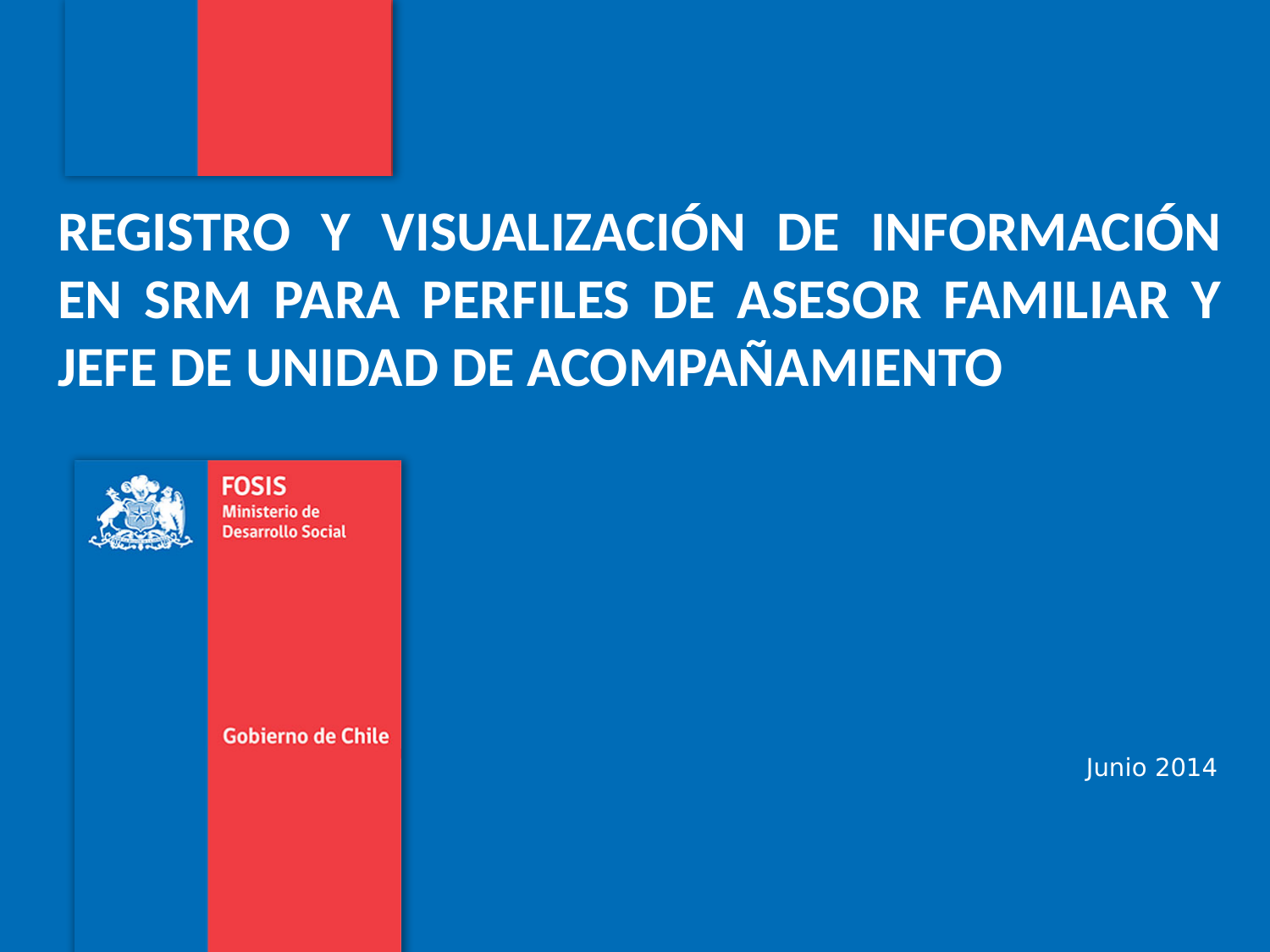

REGISTRO Y VISUALIZACIÓN DE INFORMACIÓN EN SRM PARA PERFILES DE ASESOR FAMILIAR Y JEFE DE UNIDAD DE ACOMPAÑAMIENTO
Junio 2014